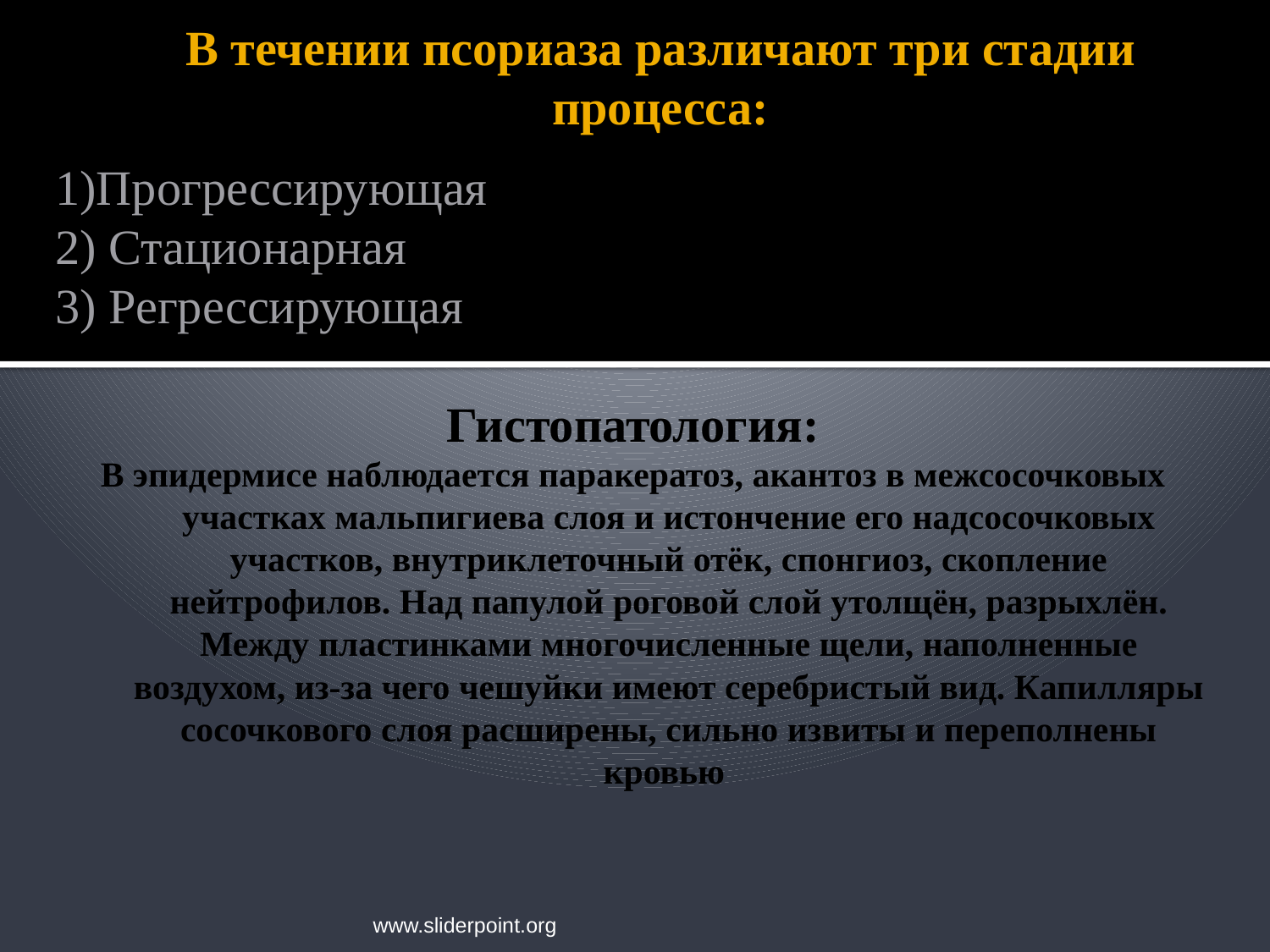

# В течении псориаза различают три стадии процесса:
1)Прогрессирующая
2) Стационарная
3) Регрессирующая

Гистопатология:
В эпидермисе наблюдается паракератоз, акантоз в межсосочковых участках мальпигиева слоя и истончение его надсосочковых участков, внутриклеточный отёк, спонгиоз, скопление нейтрофилов. Над папулой роговой слой утолщён, разрыхлён. Между пластинками многочисленные щели, наполненные воздухом, из-за чего чешуйки имеют серебристый вид. Капилляры сосочкового слоя расширены, сильно извиты и переполнены кровью

www.sliderpoint.org